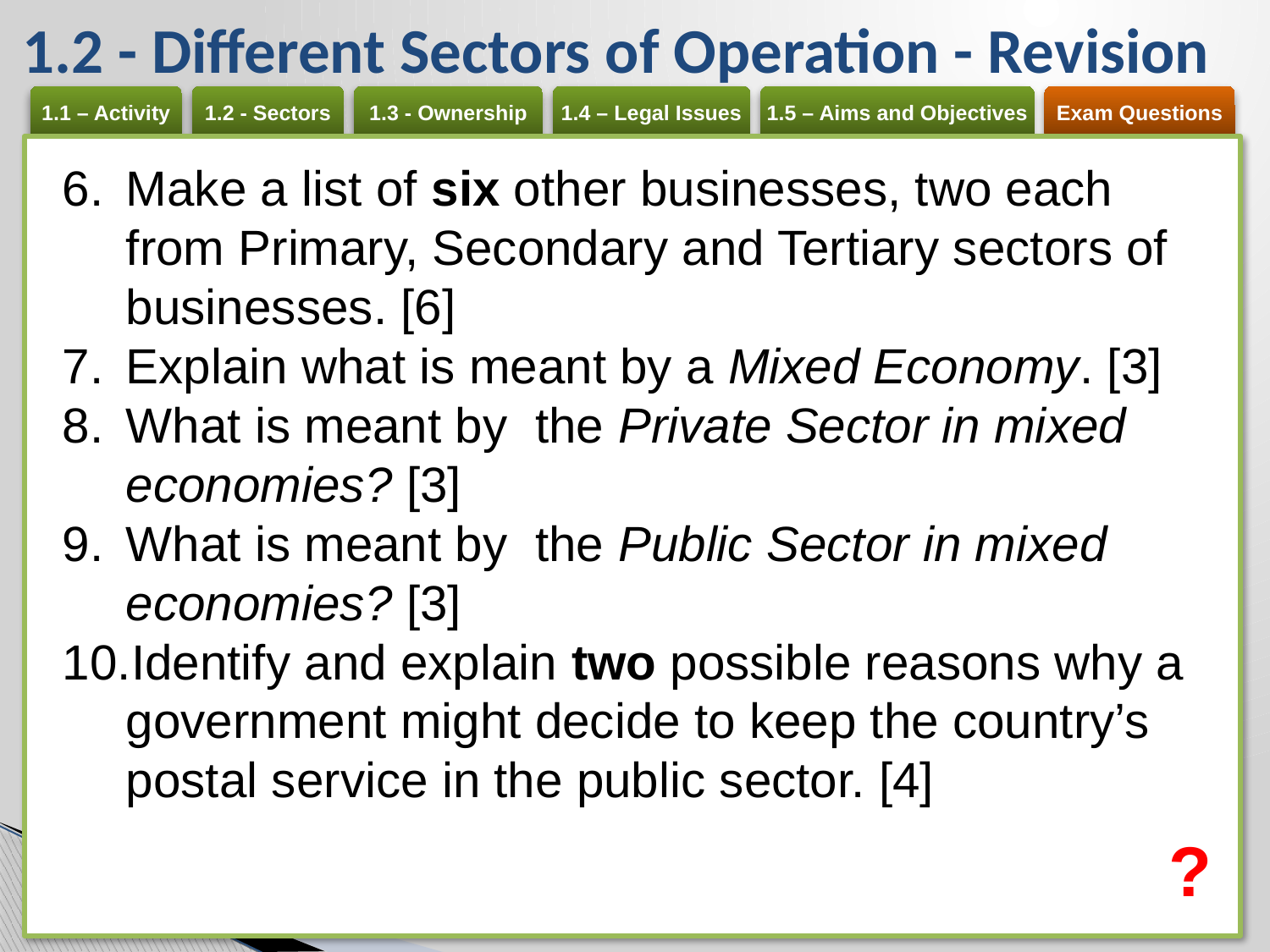

# 1.2 - Different Sectors of Operation - Revision
Make a list of six other businesses, two each from Primary, Secondary and Tertiary sectors of businesses. [6]
Explain what is meant by a Mixed Economy. [3]
What is meant by  the Private Sector in mixed economies? [3]
What is meant by  the Public Sector in mixed economies? [3]
Identify and explain two possible reasons why a government might decide to keep the country’s postal service in the public sector. [4]
?